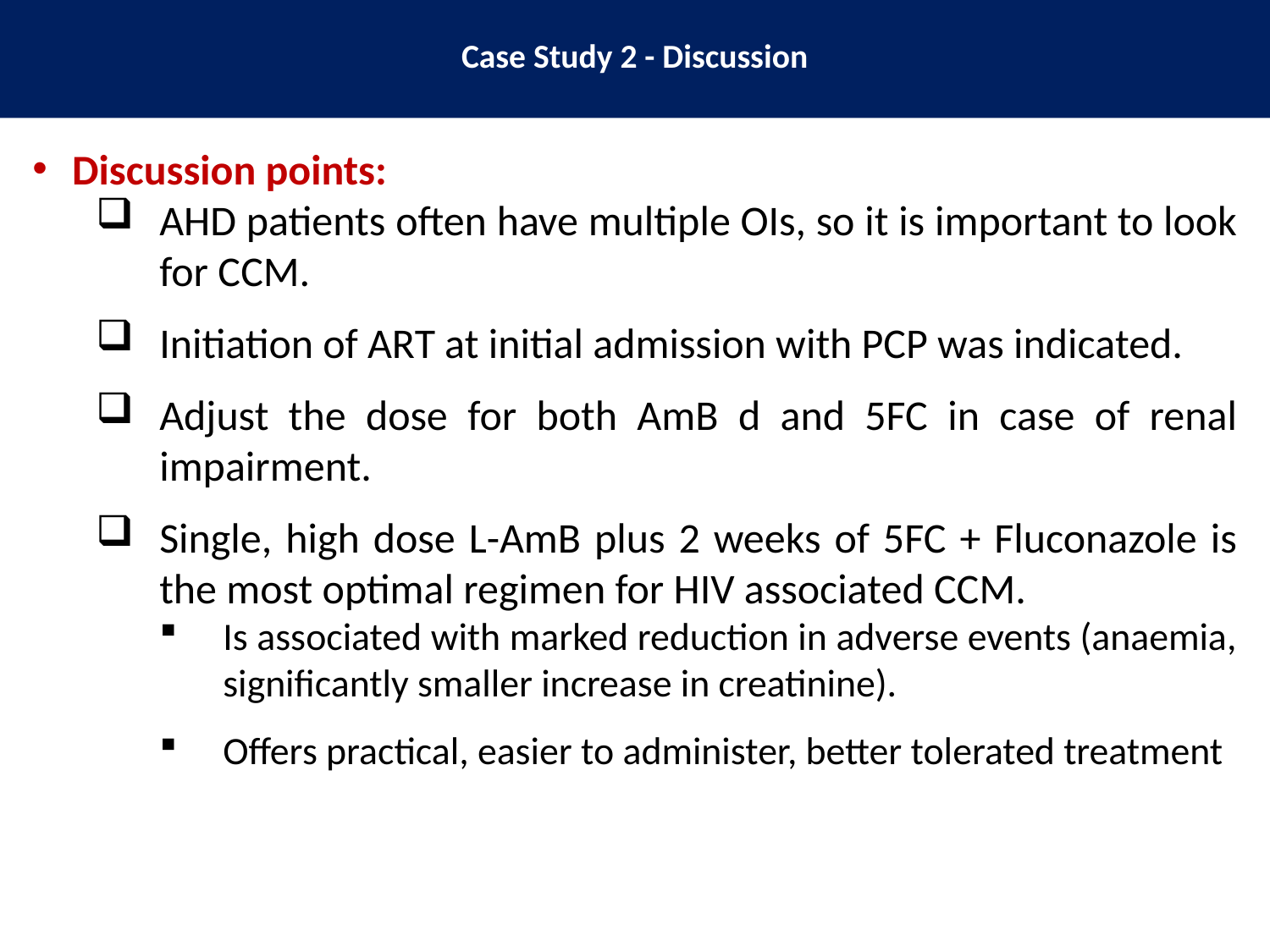

Case Study 2 - Discussion
Discussion points:
AHD patients often have multiple OIs, so it is important to look for CCM.

Initiation of ART at initial admission with PCP was indicated.

Adjust the dose for both AmB d and 5FC in case of renal impairment.

Single, high dose L-AmB plus 2 weeks of 5FC + Fluconazole is the most optimal regimen for HIV associated CCM.
Is associated with marked reduction in adverse events (anaemia, significantly smaller increase in creatinine).

Offers practical, easier to administer, better tolerated treatment